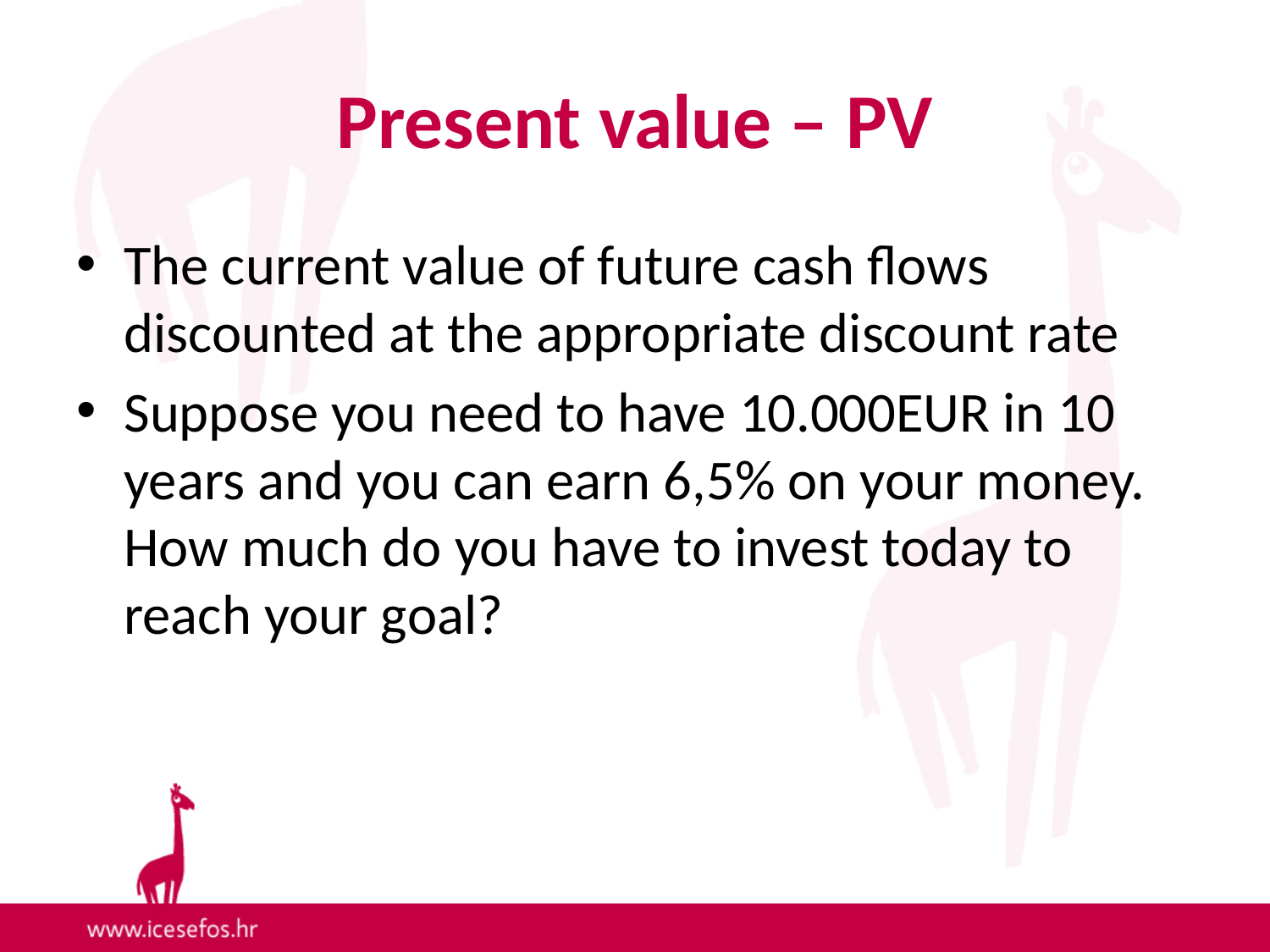

# Present value – PV
The current value of future cash flows discounted at the appropriate discount rate
Suppose you need to have 10.000EUR in 10 years and you can earn 6,5% on your money. How much do you have to invest today to reach your goal?